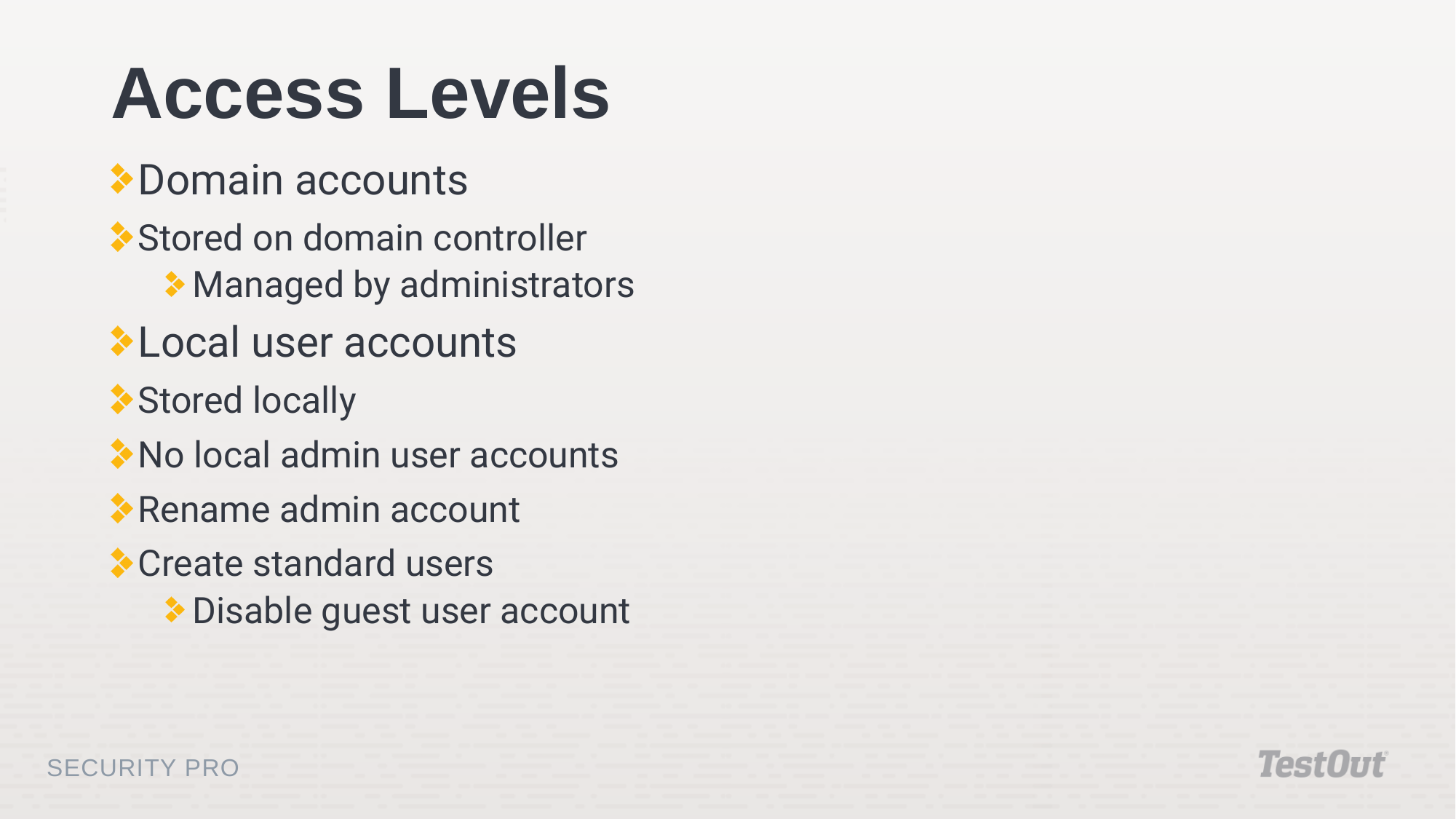

# Access Levels
Domain accounts
Stored on domain controller
Managed by administrators
Local user accounts
Stored locally
No local admin user accounts
Rename admin account
Create standard users
Disable guest user account
Security Pro